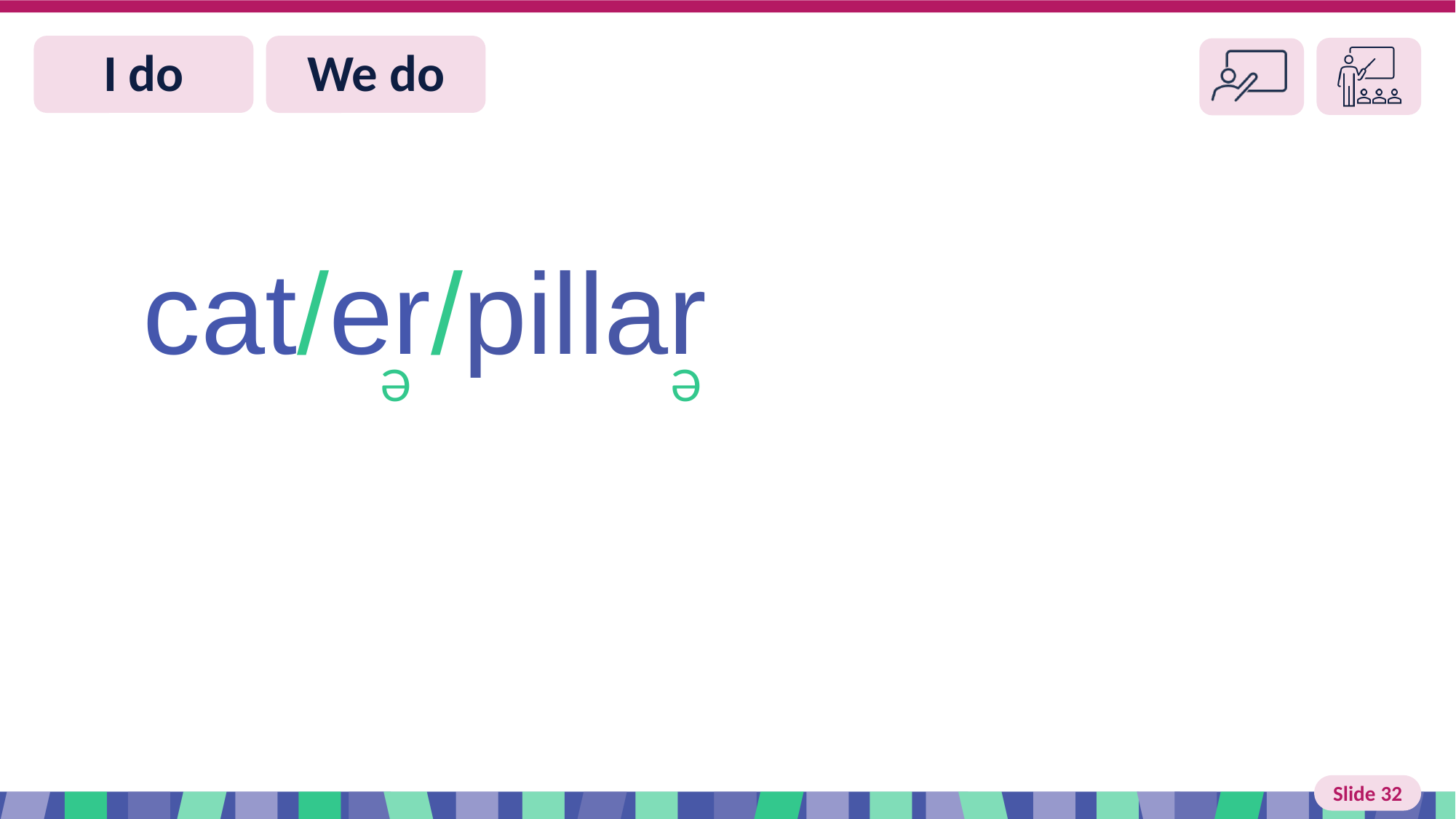

Slide 32 We do
cat/er/pillar
Ə
Ə